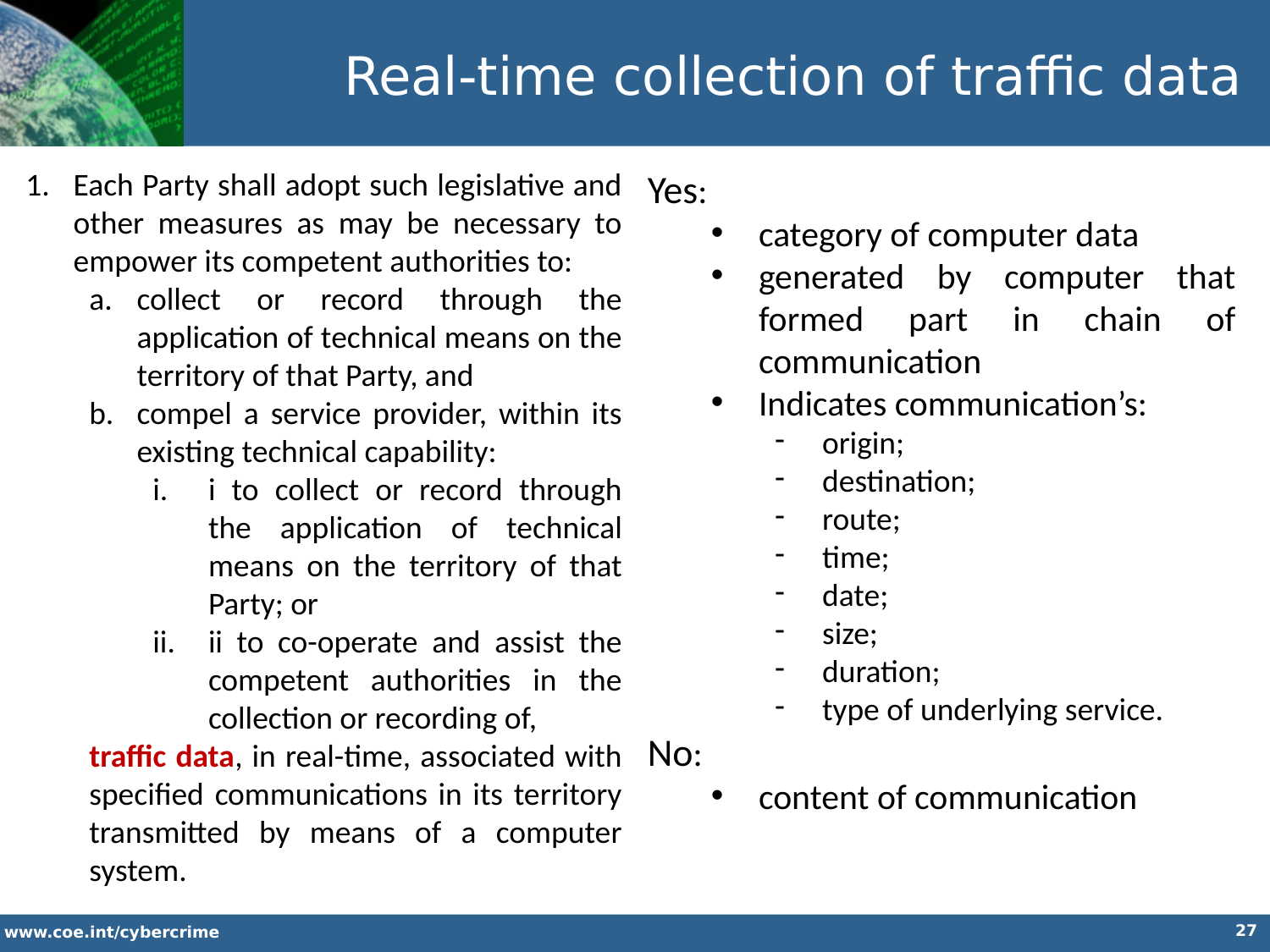

Real-time collection of traffic data
Each Party shall adopt such legislative and other measures as may be necessary to empower its competent authorities to:
collect or record through the application of technical means on the territory of that Party, and
compel a service provider, within its existing technical capability:
i to collect or record through the application of technical means on the territory of that Party; or
ii to co-operate and assist the competent authorities in the collection or recording of,
traffic data, in real-time, associated with specified communications in its territory transmitted by means of a computer system.
Yes:
category of computer data
generated by computer that formed part in chain of communication
Indicates communication’s:
origin;
destination;
route;
time;
date;
size;
duration;
type of underlying service.
No:
content of communication